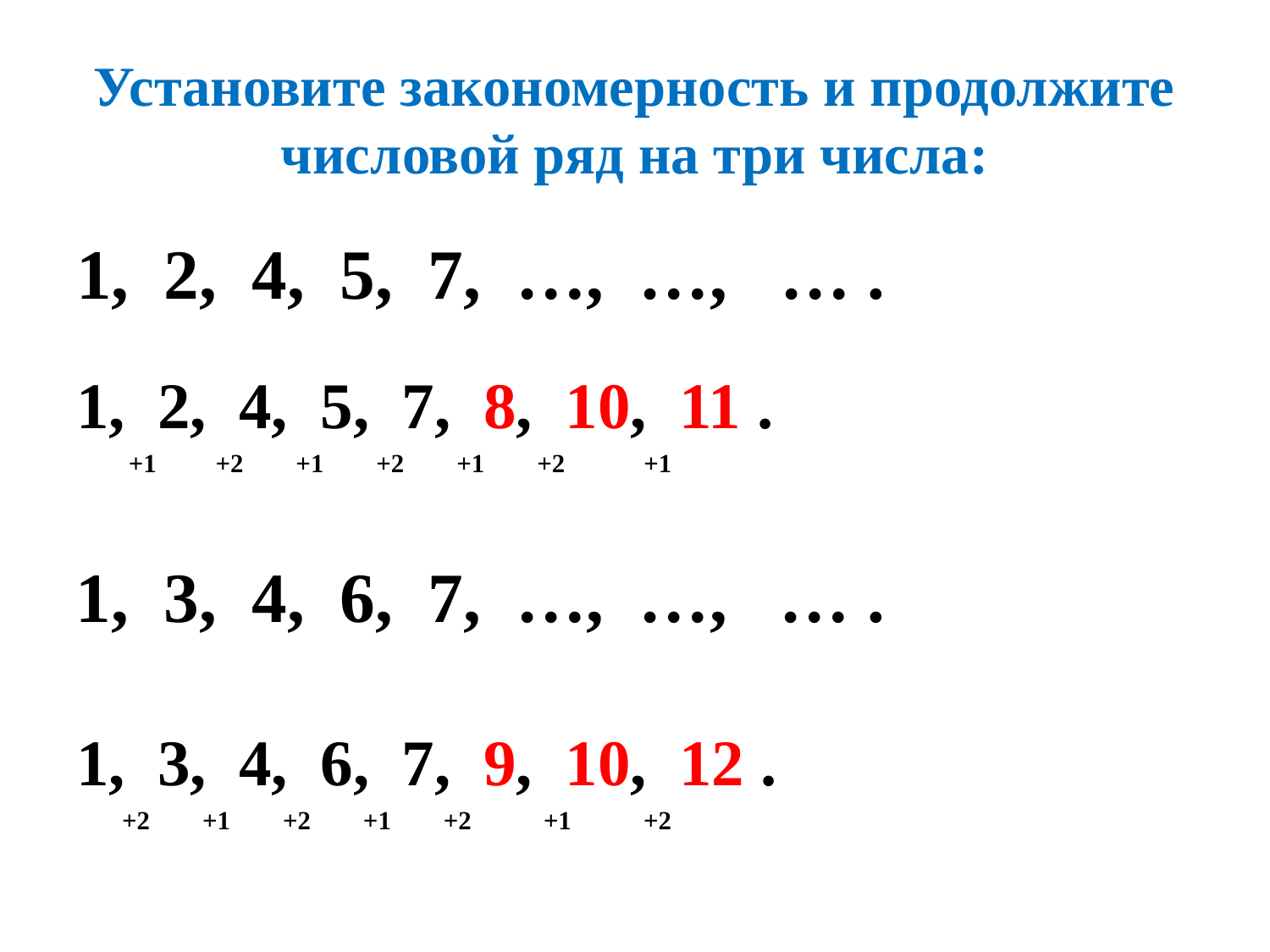

# Установите закономерность и продолжите числовой ряд на три числа:
1,  2,  4,  5,  7,  …,  …,   … .

1,  2,  4,  5,  7,  8,  10,  11 .
        +1         +2        +1        +2        +1        +2            +1

1,  3,  4,  6,  7,  …,  …,   … .
1,  3,  4,  6,  7,  9,  10,  12 .
       +2        +1        +2        +1        +2           +1           +2